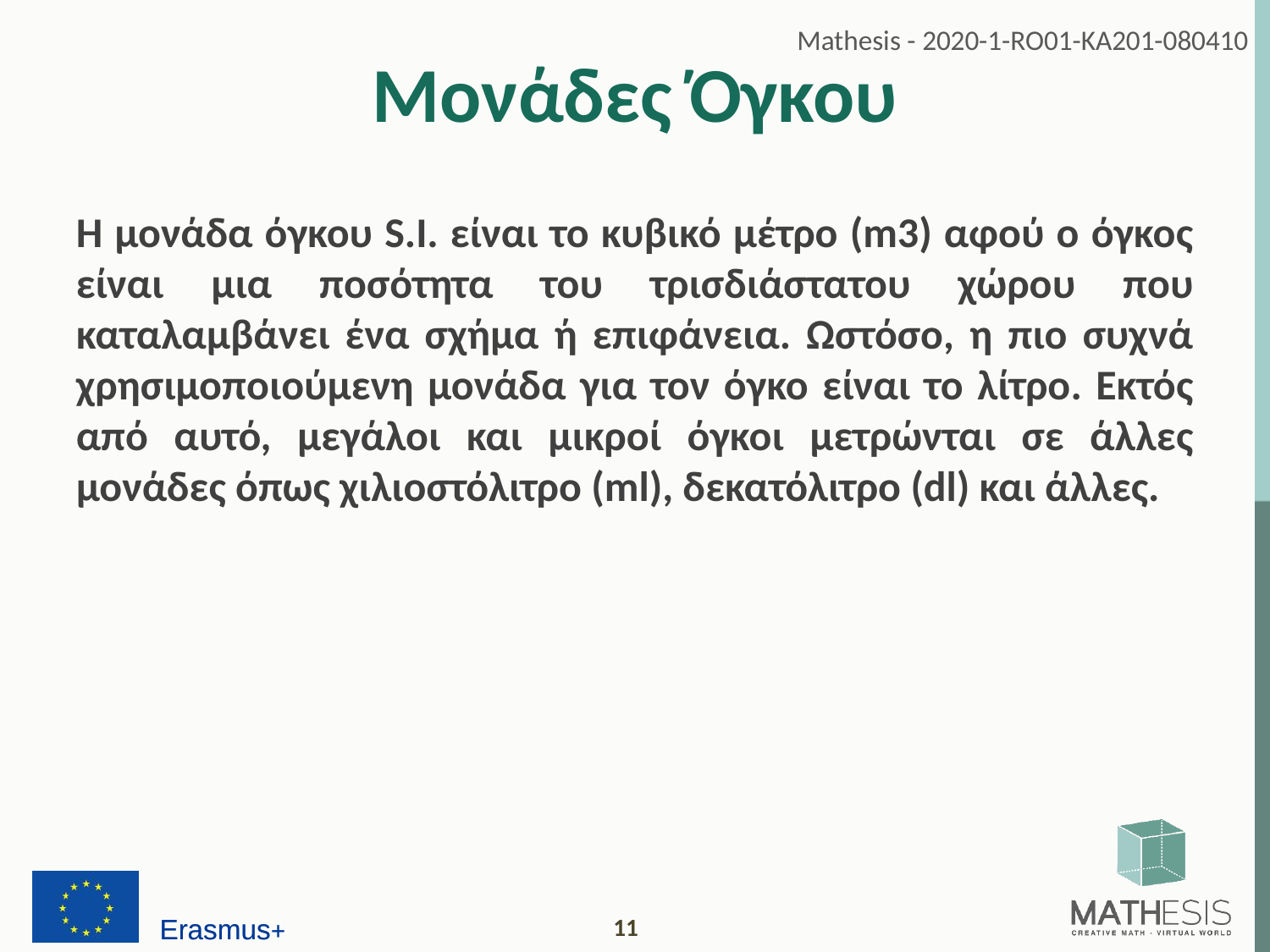

# Μονάδες Όγκου
Η μονάδα όγκου S.I. είναι το κυβικό μέτρο (m3) αφού ο όγκος είναι μια ποσότητα του τρισδιάστατου χώρου που καταλαμβάνει ένα σχήμα ή επιφάνεια. Ωστόσο, η πιο συχνά χρησιμοποιούμενη μονάδα για τον όγκο είναι το λίτρο. Εκτός από αυτό, μεγάλοι και μικροί όγκοι μετρώνται σε άλλες μονάδες όπως χιλιοστόλιτρο (ml), δεκατόλιτρο (dl) και άλλες.